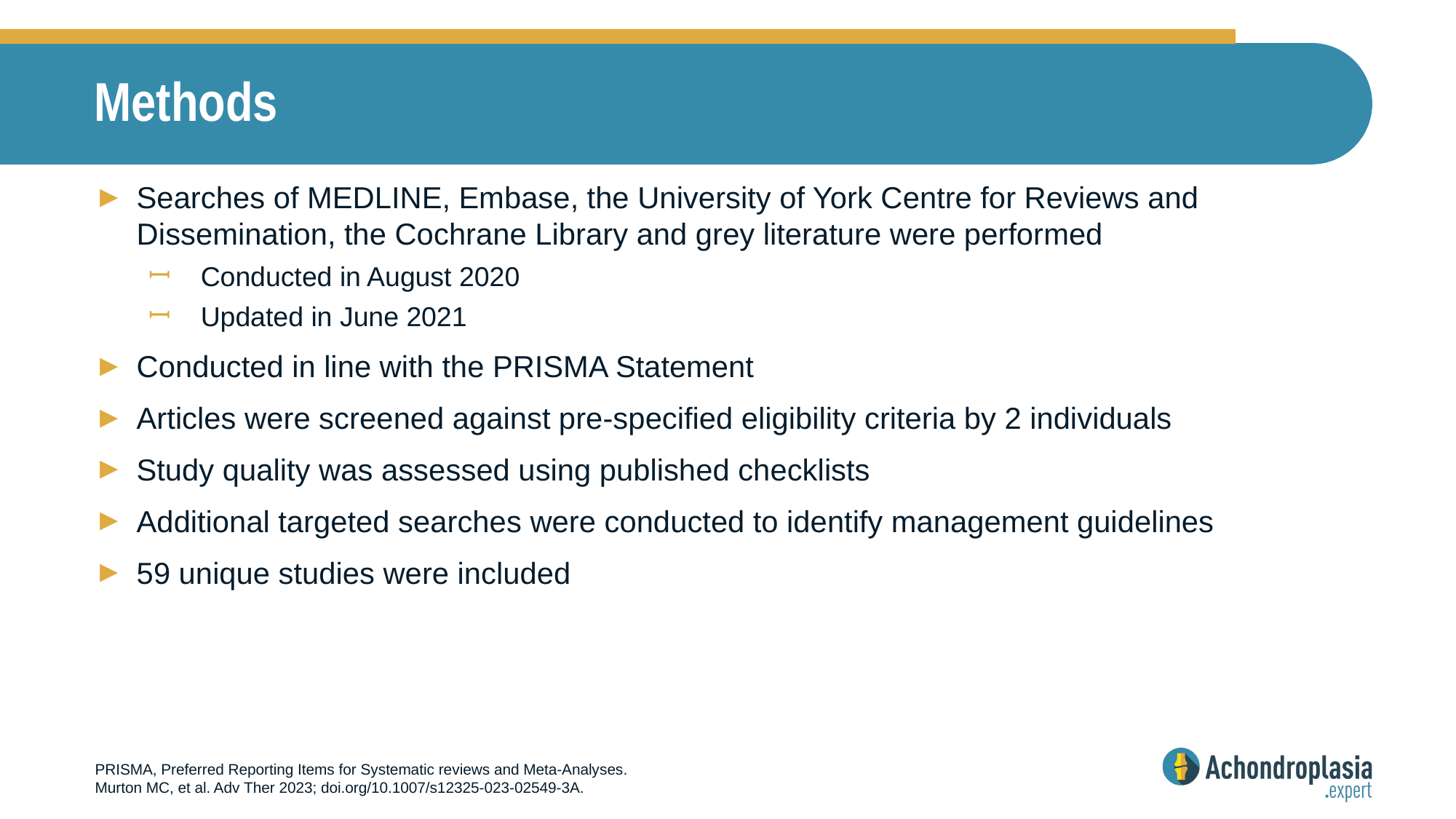

# Methods
Searches of MEDLINE, Embase, the University of York Centre for Reviews and Dissemination, the Cochrane Library and grey literature were performed
Conducted in August 2020
Updated in June 2021
Conducted in line with the PRISMA Statement
Articles were screened against pre-specified eligibility criteria by 2 individuals
Study quality was assessed using published checklists
Additional targeted searches were conducted to identify management guidelines
59 unique studies were included
PRISMA, Preferred Reporting Items for Systematic reviews and Meta-Analyses.
Murton MC, et al. Adv Ther 2023; doi.org/10.1007/s12325-023-02549-3A.